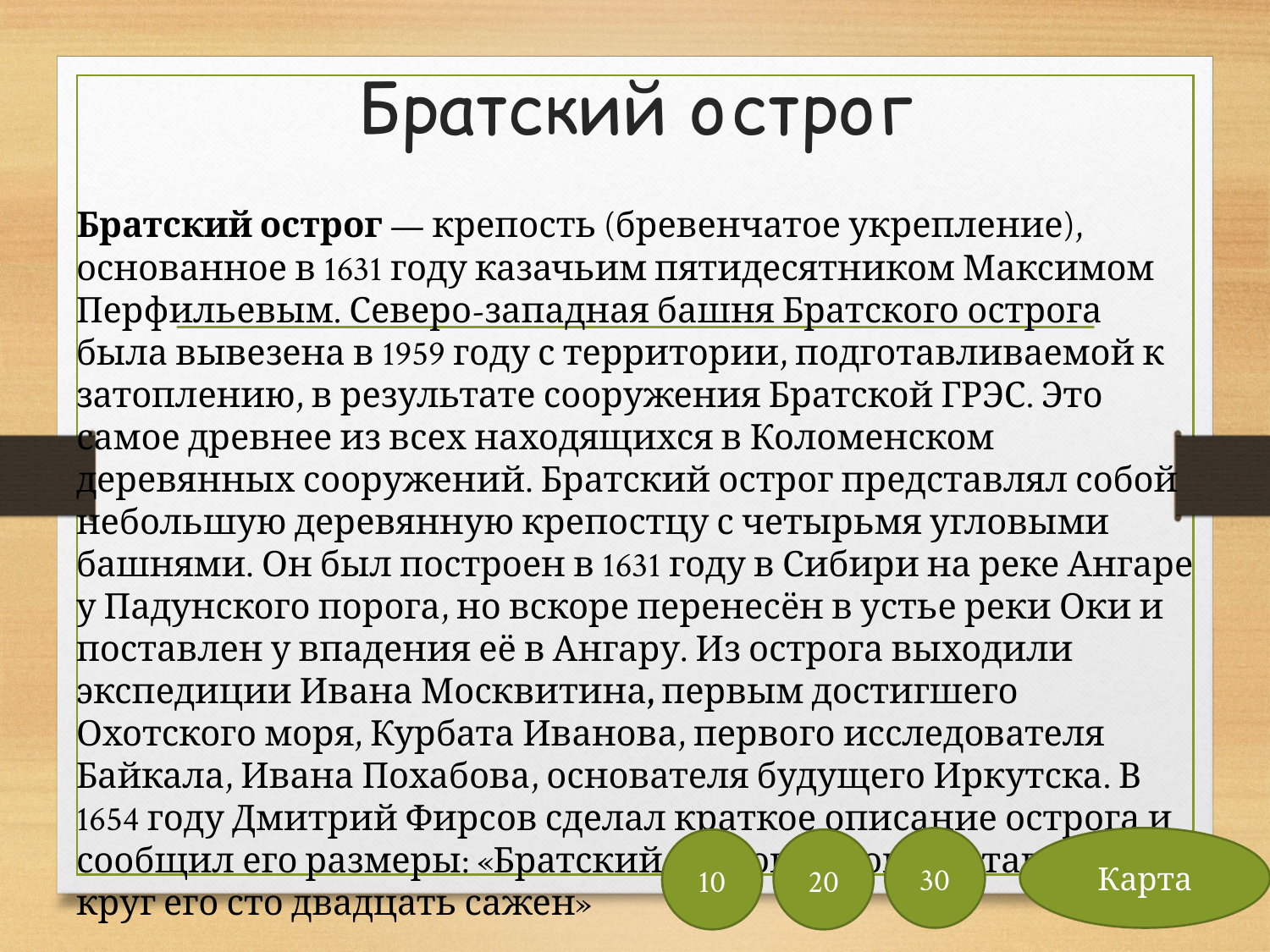

# Братский острог
Братский острог — крепость (бревенчатое укрепление), основанное в 1631 году казачьим пятидесятником Максимом Перфильевым. Северо-западная башня Братского острога была вывезена в 1959 году с территории, подготавливаемой к затоплению, в результате сооружения Братской ГРЭС. Это самое древнее из всех находящихся в Коломенском деревянных сооружений. Братский острог представлял собой небольшую деревянную крепостцу с четырьмя угловыми башнями. Он был построен в 1631 году в Сибири на реке Ангаре у Падунского порога, но вскоре перенесён в устье реки Оки и поставлен у впадения её в Ангару. Из острога выходили экспедиции Ивана Москвитина, первым достигшего Охотского моря, Курбата Иванова, первого исследователя Байкала, Ивана Похабова, основателя будущего Иркутска. В 1654 году Дмитрий Фирсов сделал краткое описание острога и сообщил его размеры: «Братский острог мерою поставлен, круг его сто двадцать сажен»

30
Карта
10
20